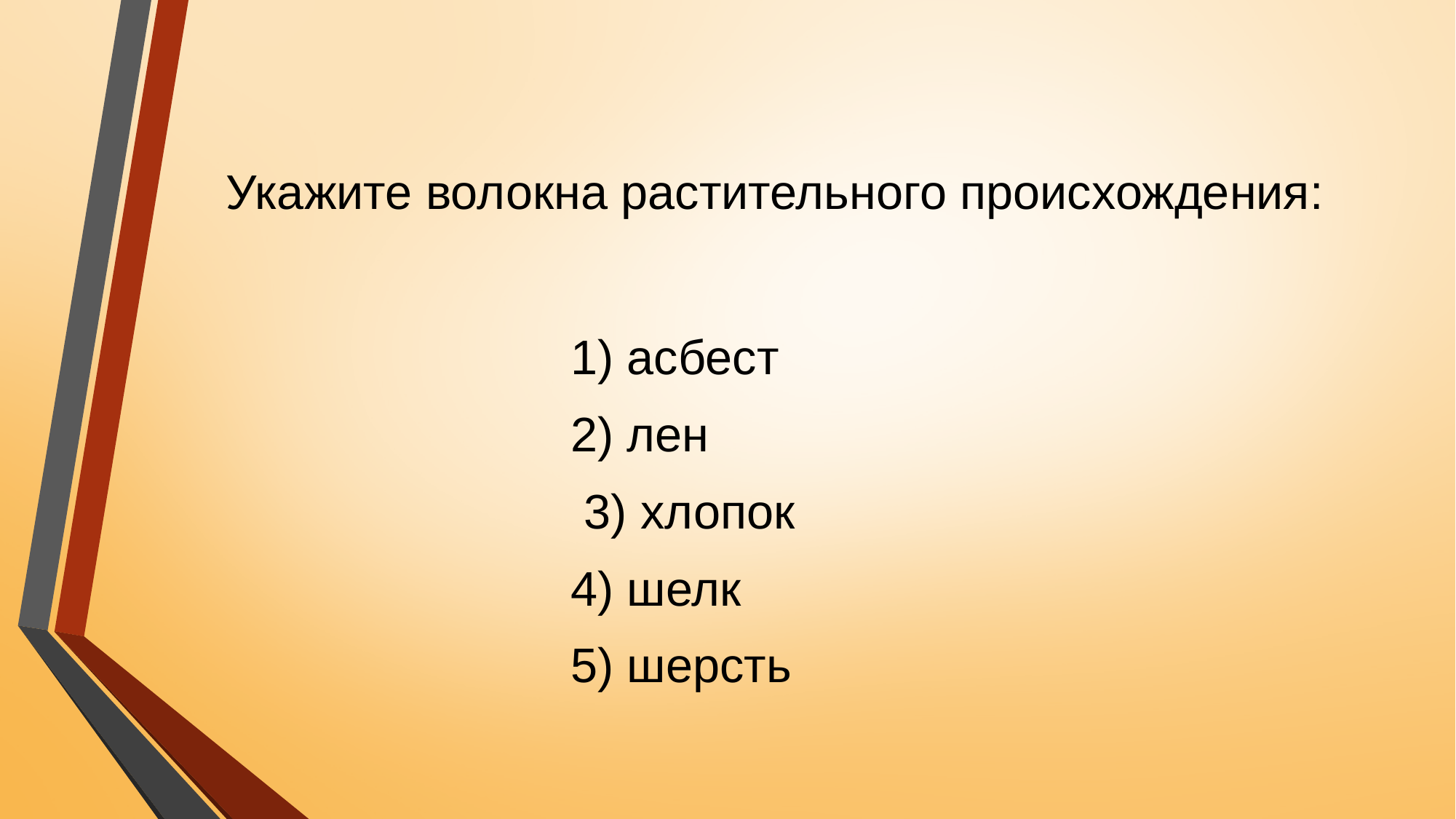

# Укажите волокна растительного происхождения:
1) асбест
2) лен
 3) хлопок
4) шелк
5) шерсть